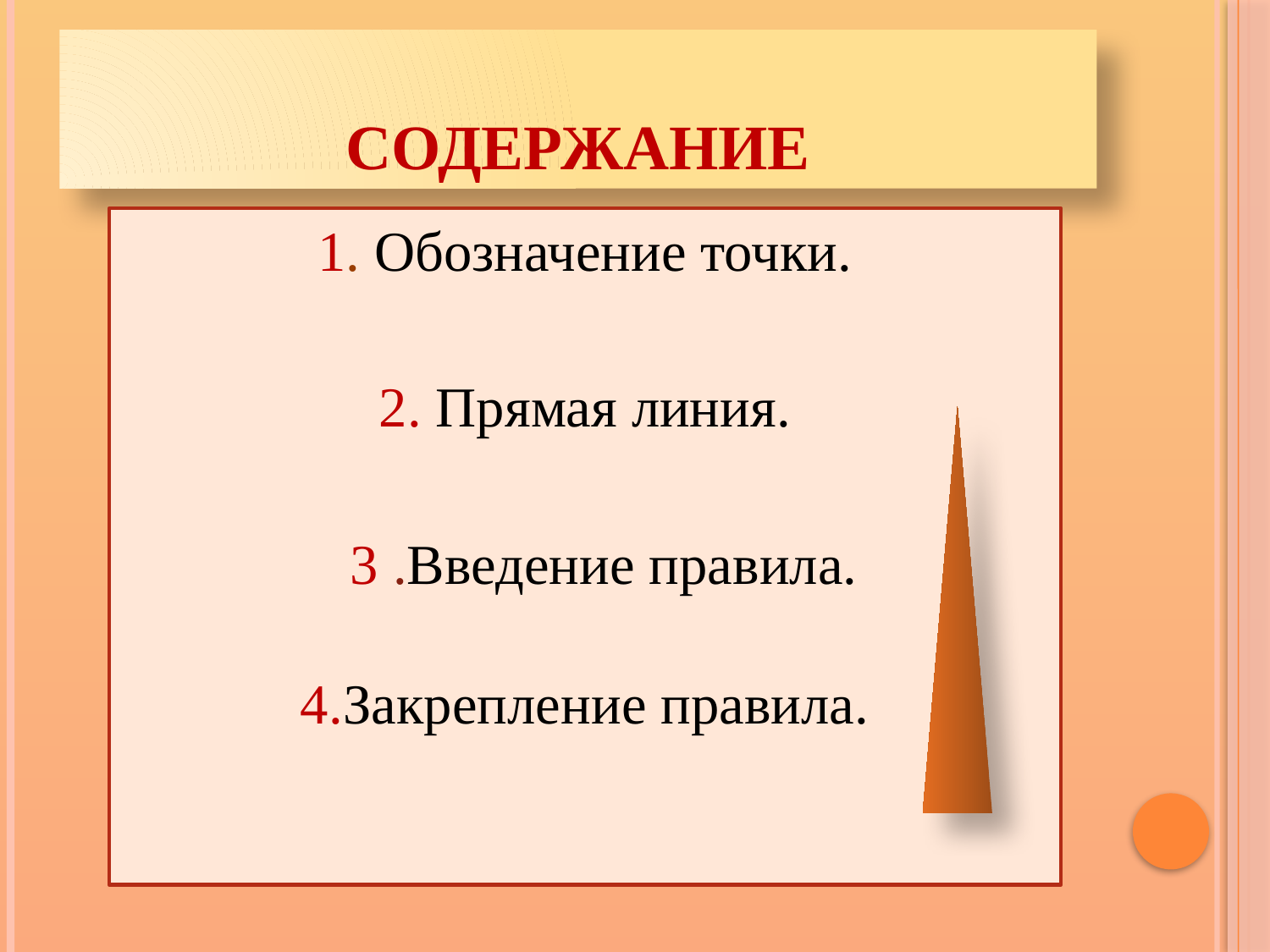

# СОДЕРЖАНИЕ
1. Обозначение точки.

2. Прямая линия.

	3 .Введение правила.

4.Закрепление правила.